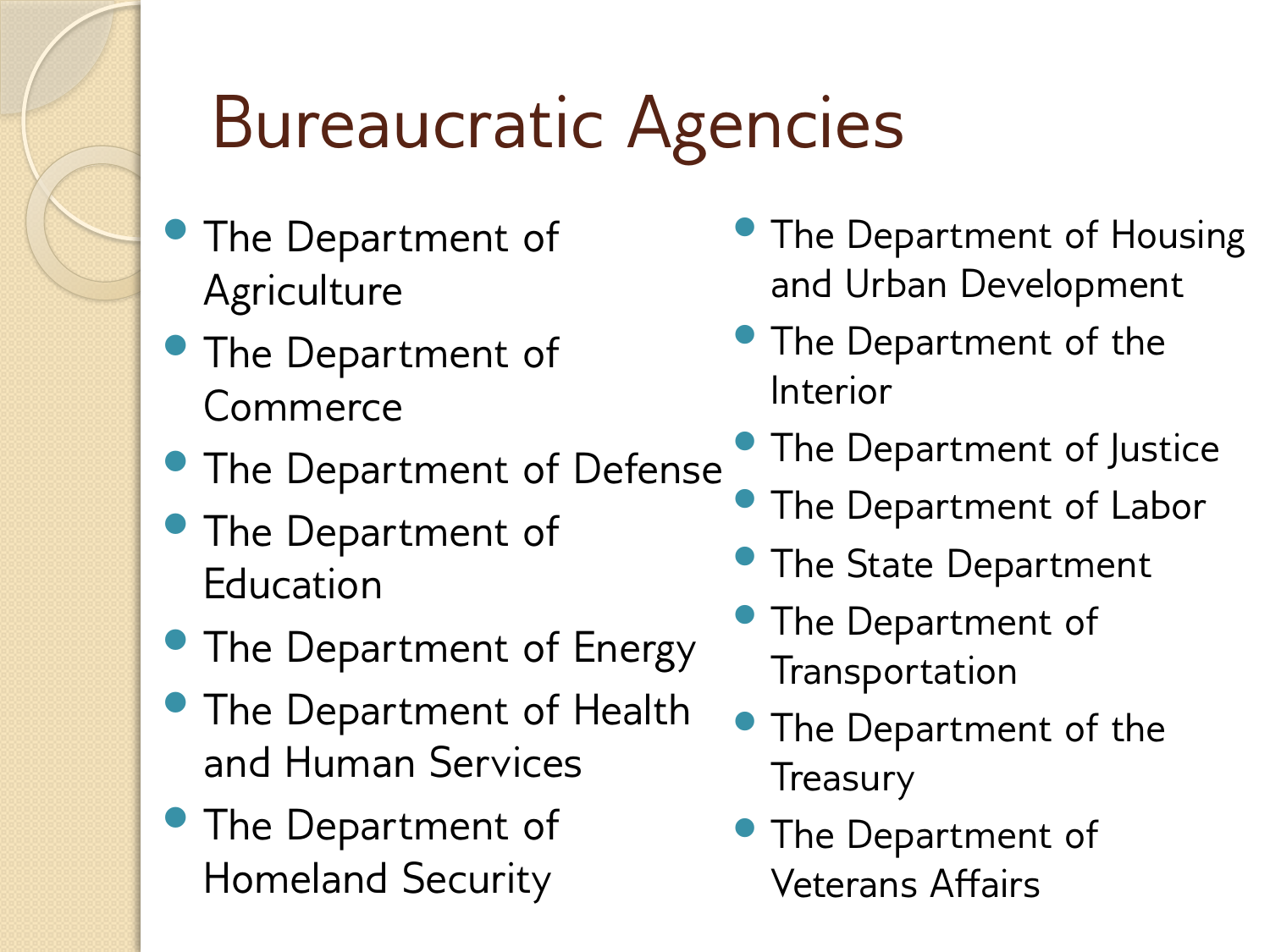

# Bureaucratic Agencies
The Department of Agriculture
The Department of Commerce
The Department of Defense
The Department of Education
The Department of Energy
The Department of Health and Human Services
The Department of Homeland Security

The Department of Housing and Urban Development
The Department of the Interior
The Department of Justice
The Department of Labor
The State Department
The Department of Transportation
The Department of the Treasury
The Department of Veterans Affairs